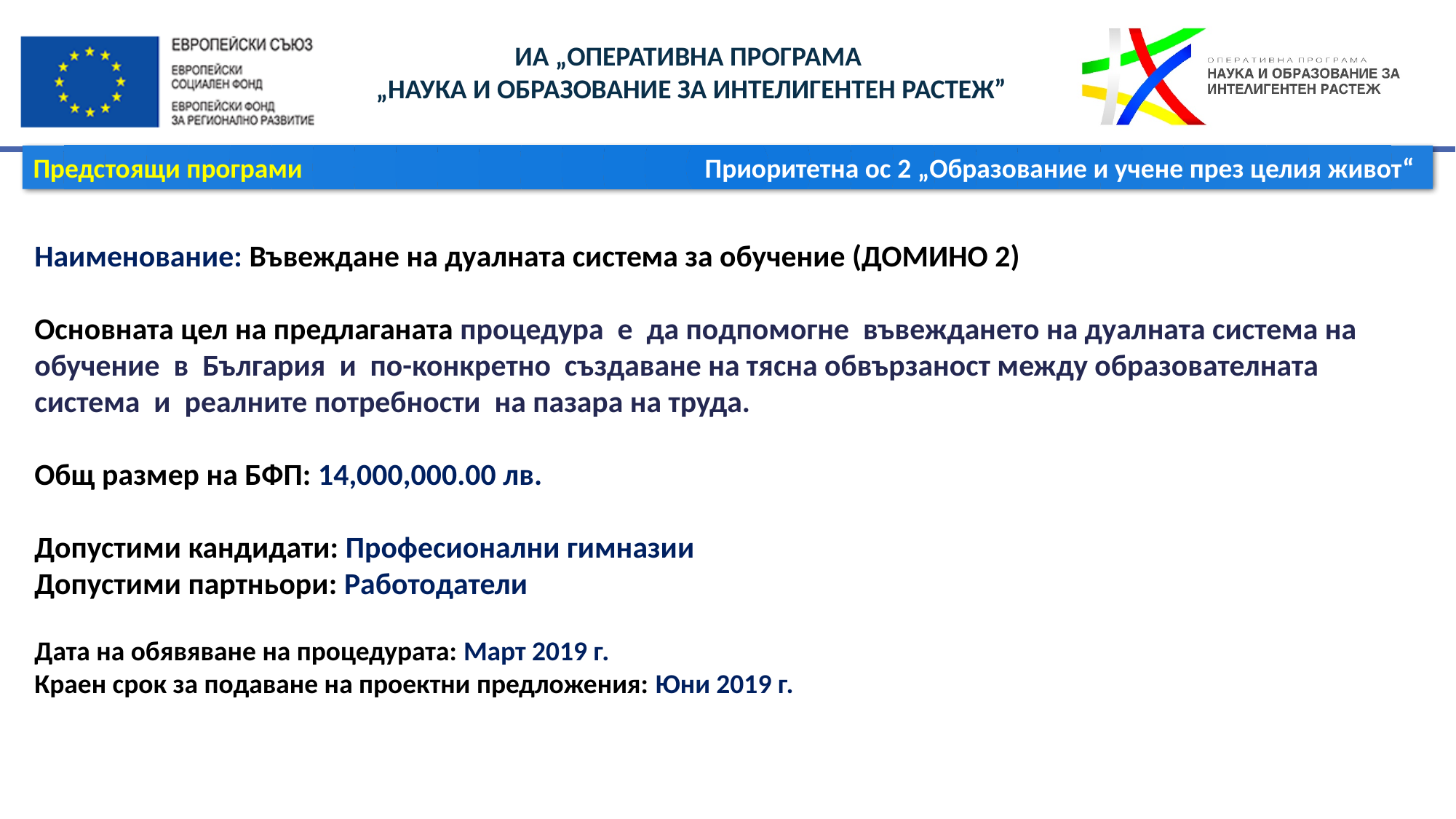

Предстоящи програми                                                                 Приоритетна ос 2 „Образование и учене през целия живот“
Наименование: Въвеждане на дуалната система за обучение (ДОМИНО 2)

Основната цел на предлаганата процедура  е  да подпомогне  въвеждането на дуалната система на
обучение  в  България  и  по-конкретно  създаване на тясна обвързаност между образователната  система  и  реалните потребности  на пазара на труда.

Общ размер на БФП: 14,000,000.00 лв.

Допустими кандидати: Професионални гимназии
Допустими партньори: Работодатели

Дата на обявяване на процедурата: Март 2019 г.
Краен срок за подаване на проектни предложения: Юни 2019 г.